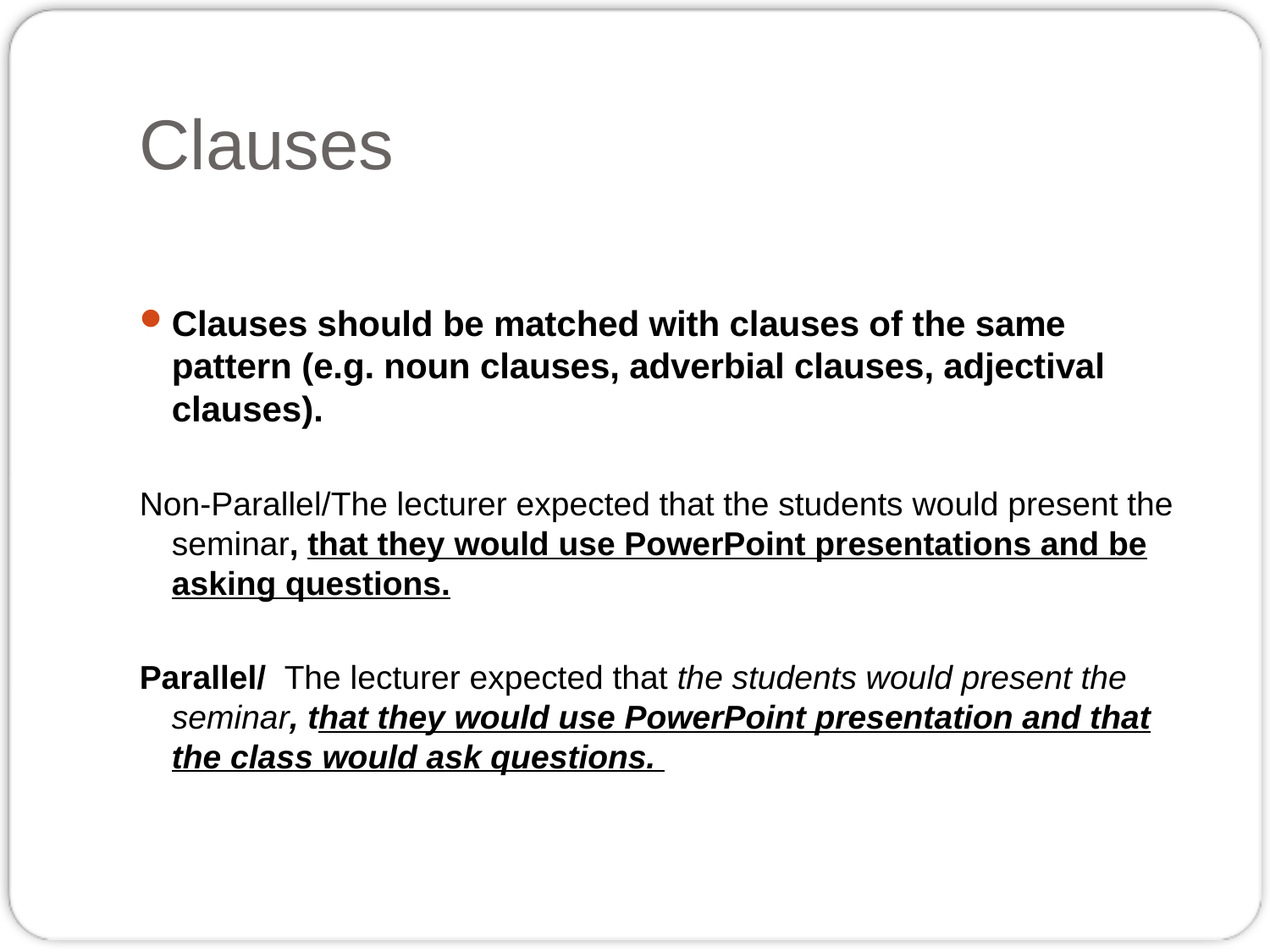

# Clauses

Clauses should be matched with clauses of the same pattern (e.g. noun clauses, adverbial clauses, adjectival clauses).

Non-Parallel/The lecturer expected that the students would present the seminar, that they would use PowerPoint presentations and be asking questions.

Parallel/  The lecturer expected that the students would present the seminar, that they would use PowerPoint presentation and that the class would ask questions.